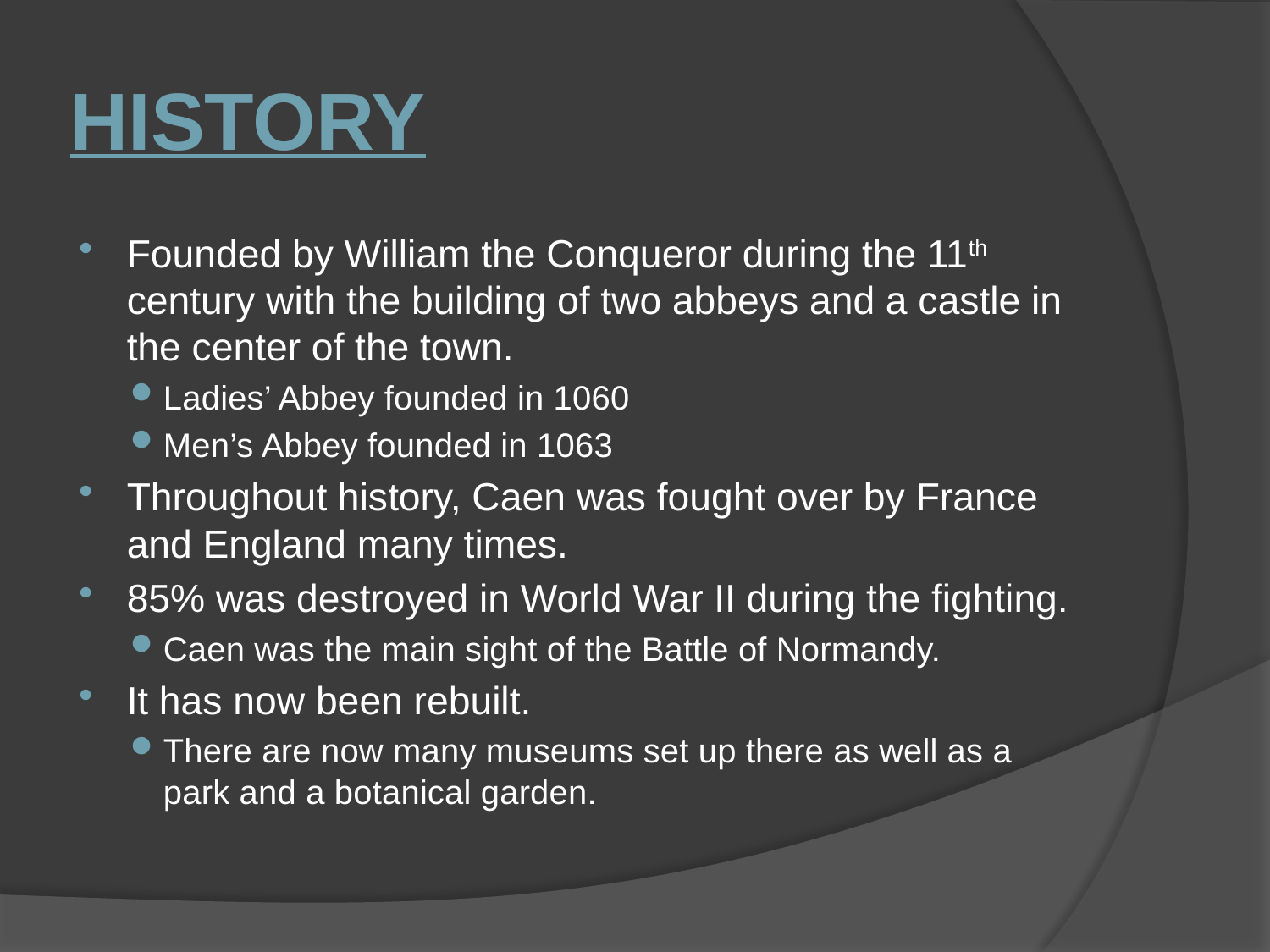

# History
Founded by William the Conqueror during the 11th  century with the building of two abbeys and a castle in the center of the town.
Ladies’ Abbey founded in 1060
Men’s Abbey founded in 1063
Throughout history, Caen was fought over by France and England many times.
85% was destroyed in World War II during the fighting.
Caen was the main sight of the Battle of Normandy.
It has now been rebuilt.
There are now many museums set up there as well as a park and a botanical garden.